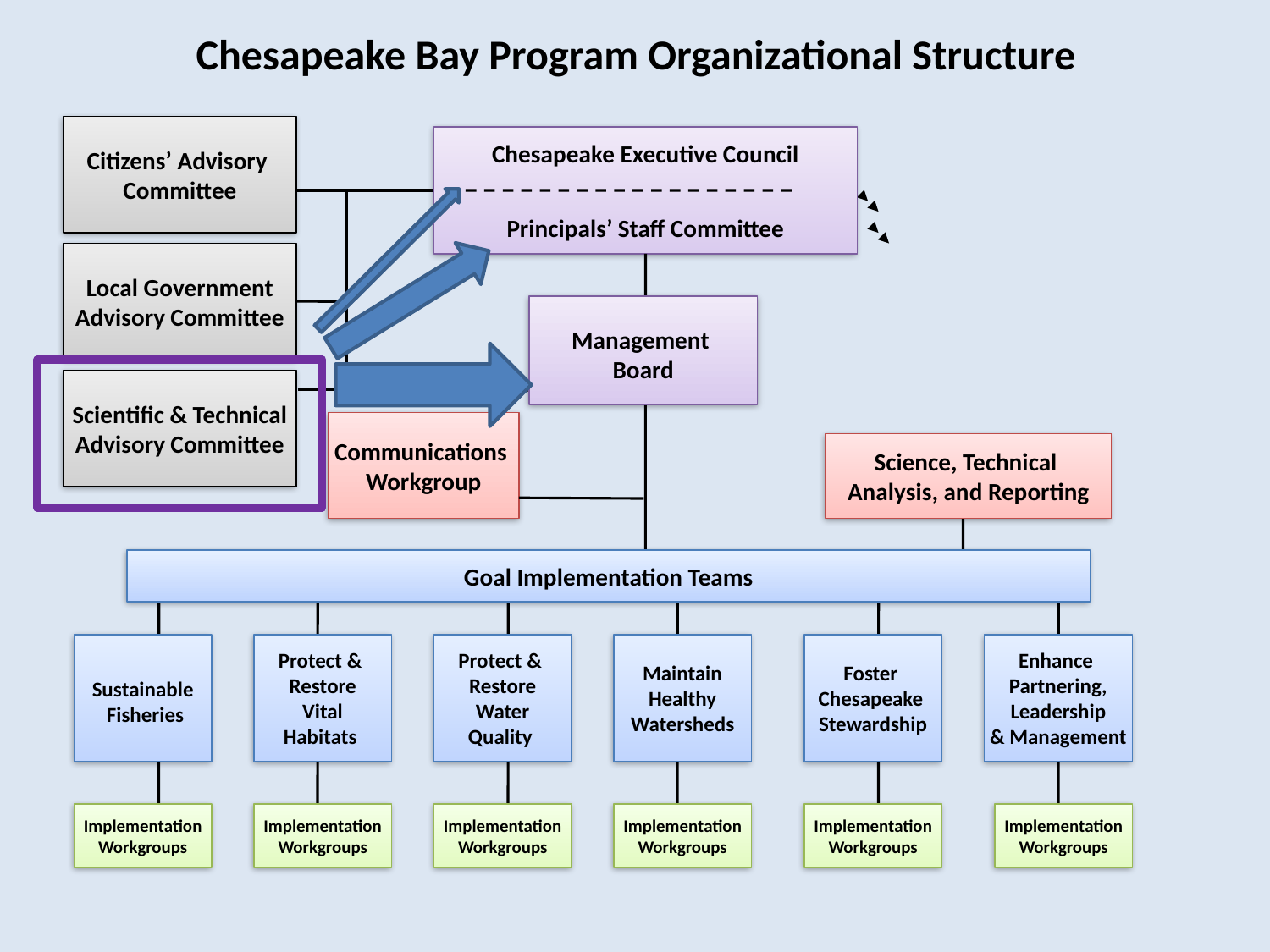

Chesapeake Bay Program Organizational Structure
Citizens’ Advisory
Committee
Chesapeake Executive Council

Principals’ Staff Committee

Local Government
Advisory Committee

Management
Board

Scientific & Technical
Advisory Committee

Communications
Workgroup

Science, Technical
Analysis, and Reporting

Goal Implementation Teams

Sustainable
 Fisheries
Protect &
Restore
 Vital
Habitats
Protect &
Restore
 Water
Quality
Maintain
Healthy
Watersheds
Foster
Chesapeake
Stewardship
Enhance
Partnering,
Leadership
& Management

Implementation
Workgroups
Implementation
Workgroups
Implementation
Workgroups
Implementation
Workgroups
Implementation
Workgroups
Implementation
Workgroups